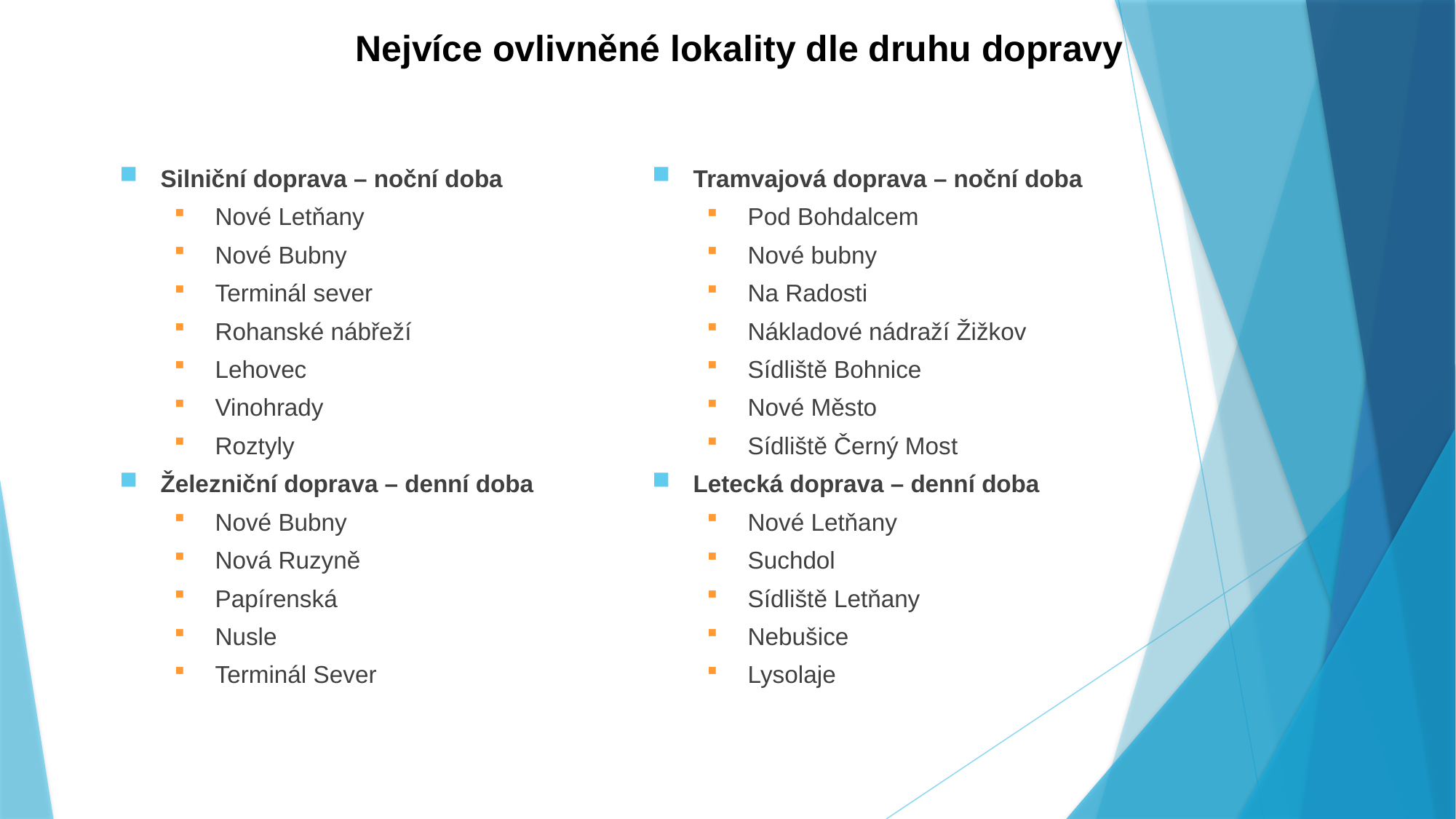

# Nejvíce ovlivněné lokality dle druhu dopravy
Silniční doprava – noční doba
Nové Letňany
Nové Bubny
Terminál sever
Rohanské nábřeží
Lehovec
Vinohrady
Roztyly
Železniční doprava – denní doba
Nové Bubny
Nová Ruzyně
Papírenská
Nusle
Terminál Sever
Tramvajová doprava – noční doba
Pod Bohdalcem
Nové bubny
Na Radosti
Nákladové nádraží Žižkov
Sídliště Bohnice
Nové Město
Sídliště Černý Most
Letecká doprava – denní doba
Nové Letňany
Suchdol
Sídliště Letňany
Nebušice
Lysolaje